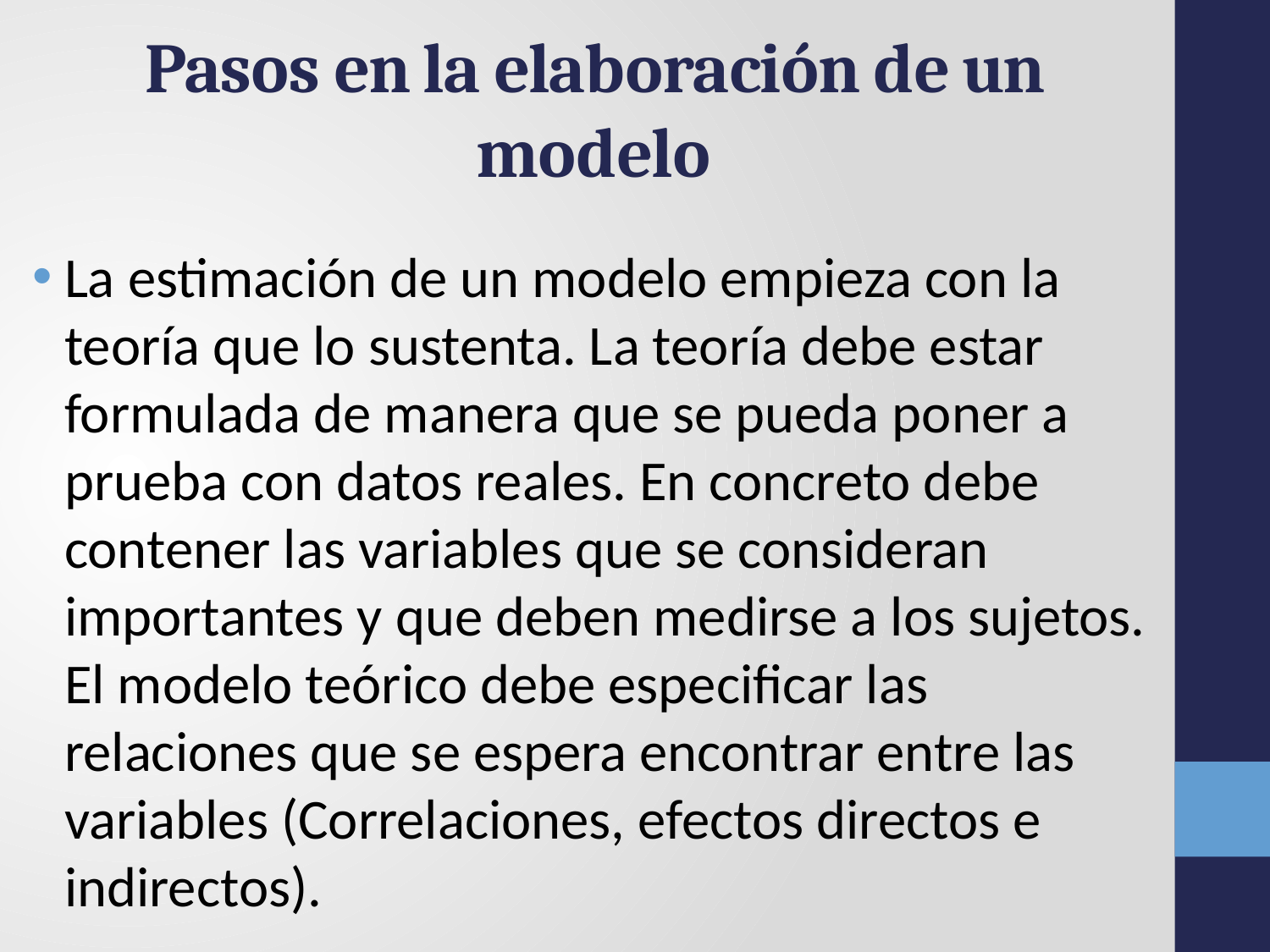

# Pasos en la elaboración de un modelo
La estimación de un modelo empieza con la teoría que lo sustenta. La teoría debe estar formulada de manera que se pueda poner a prueba con datos reales. En concreto debe contener las variables que se consideran importantes y que deben medirse a los sujetos. El modelo teórico debe especificar las relaciones que se espera encontrar entre las variables (Correlaciones, efectos directos e indirectos).